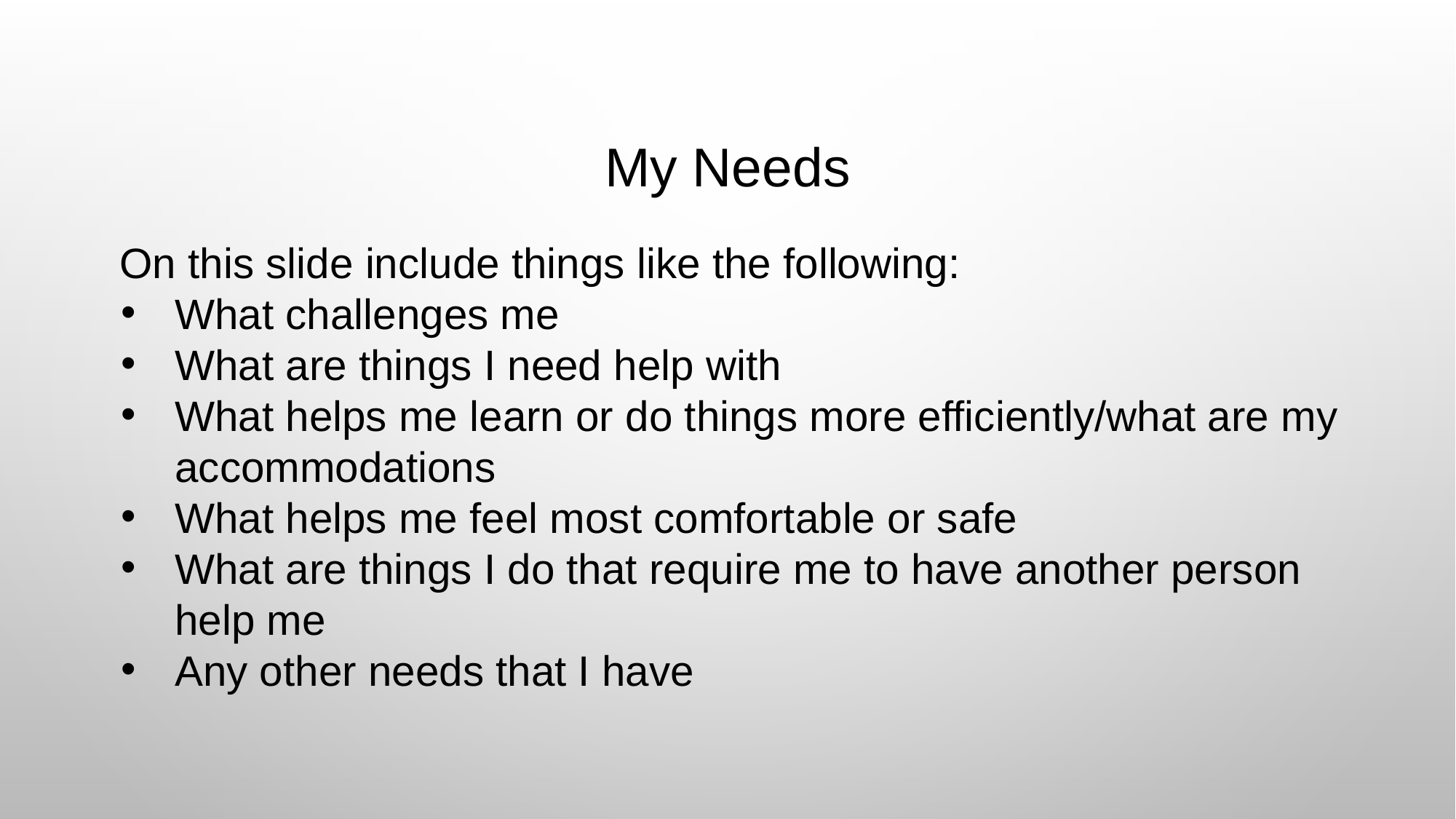

# My Needs
On this slide include things like the following:
What challenges me
What are things I need help with
What helps me learn or do things more efficiently/what are my accommodations
What helps me feel most comfortable or safe
What are things I do that require me to have another person help me
Any other needs that I have